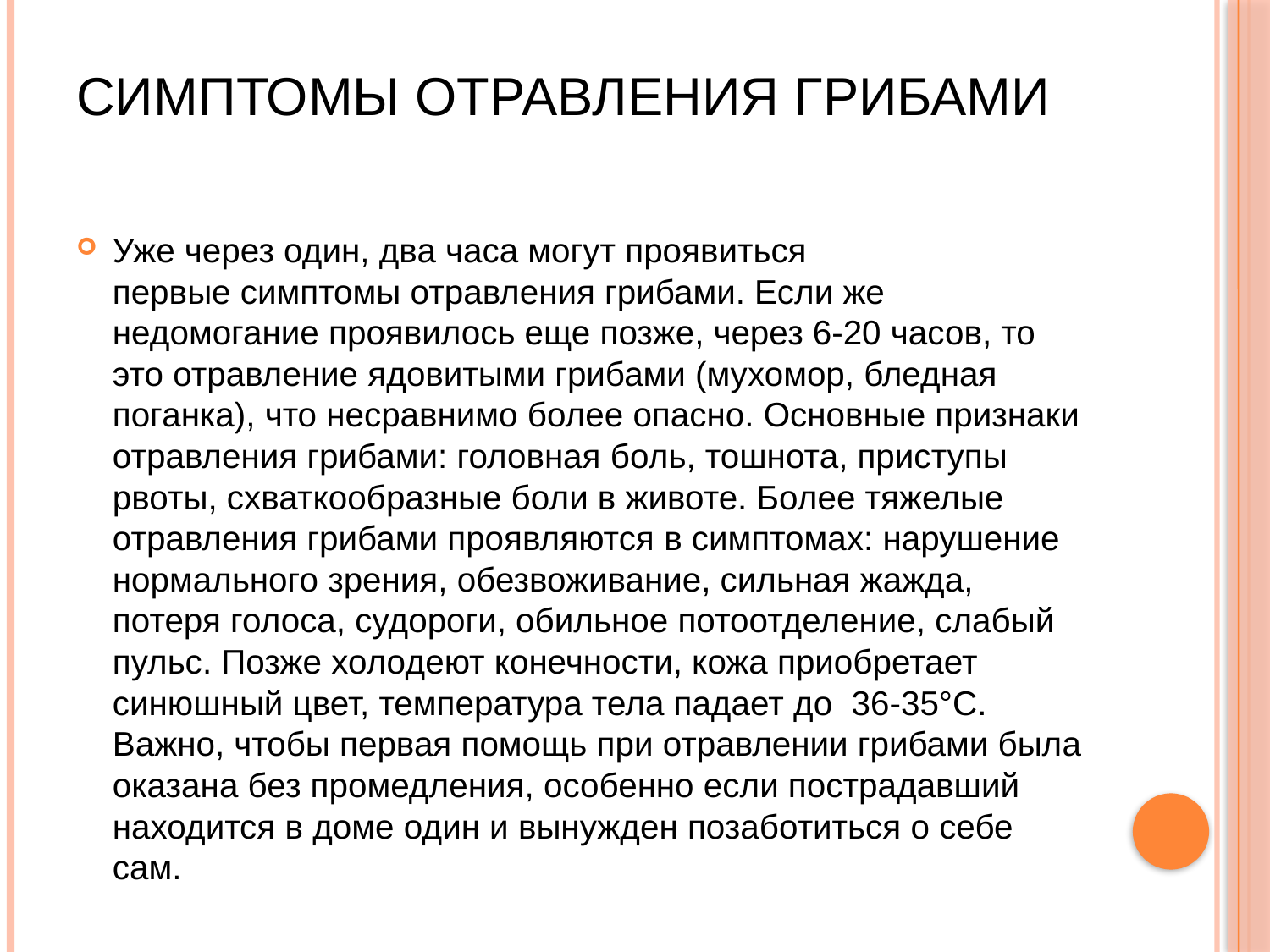

# СИМПТОМЫ ОТРАВЛЕНИЯ ГРИБАМИ
Уже через один, два часа могут проявиться первые симптомы отравления грибами. Если же недомогание проявилось еще позже, через 6-20 часов, то это отравление ядовитыми грибами (мухомор, бледная поганка), что несравнимо более опасно. Основные признаки отравления грибами: головная боль, тошнота, приступы рвоты, схваткообразные боли в животе. Более тяжелые отравления грибами проявляются в симптомах: нарушение нормального зрения, обезвоживание, сильная жажда, потеря голоса, cудороги, обильное потоотделение, слабый пульс. Позже холодеют конечности, кожа приобретает синюшный цвет, температура тела падает до  36-35°C. Важно, чтобы первая помощь при отравлении грибами была оказана без промедления, особенно если пострадавший находится в доме один и вынужден позаботиться о себе сам.